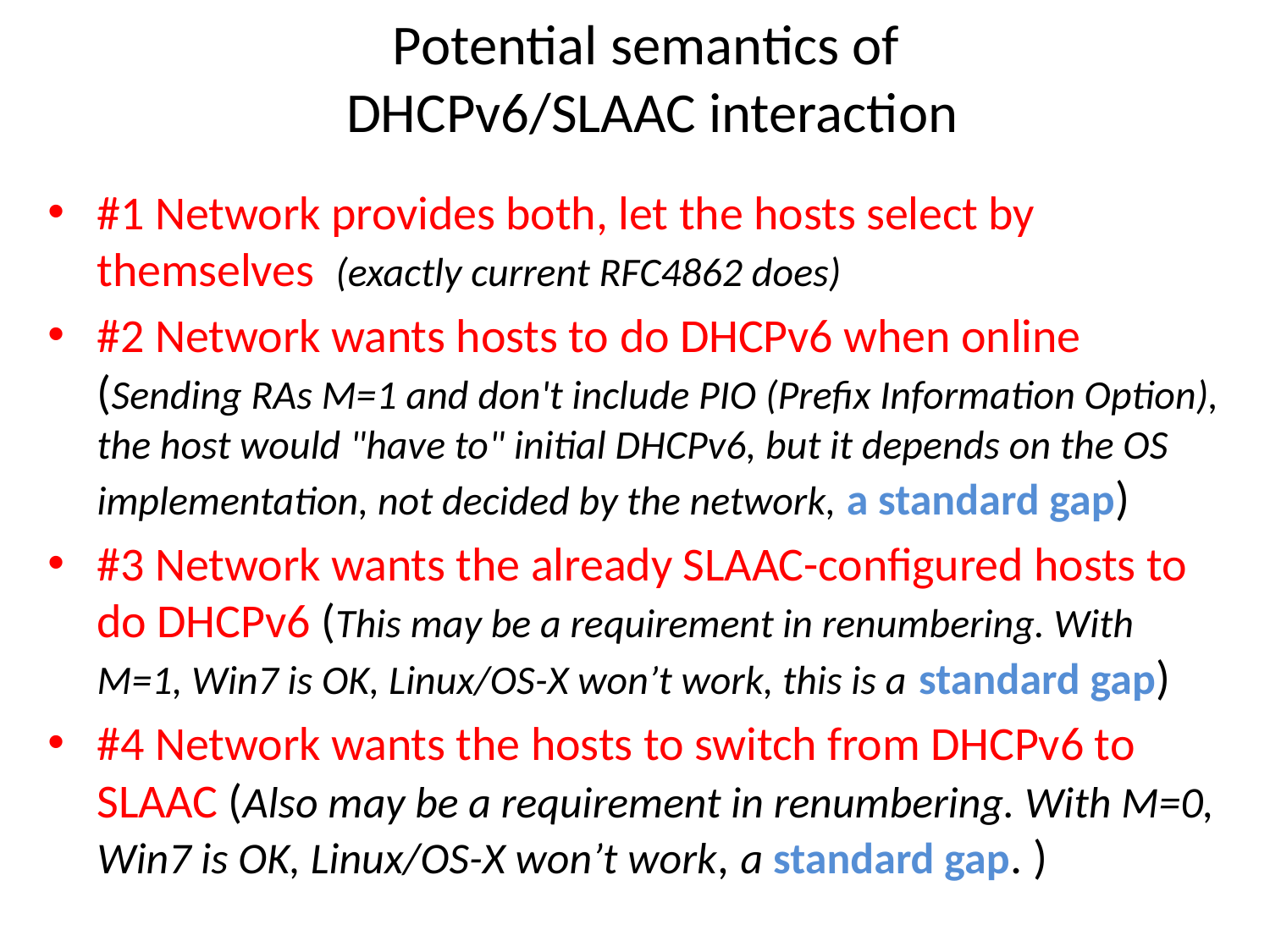

# Potential semantics of DHCPv6/SLAAC interaction
#1 Network provides both, let the hosts select by themselves  (exactly current RFC4862 does)
#2 Network wants hosts to do DHCPv6 when online (Sending RAs M=1 and don't include PIO (Prefix Information Option), the host would "have to" initial DHCPv6, but it depends on the OS implementation, not decided by the network, a standard gap)
#3 Network wants the already SLAAC-configured hosts to do DHCPv6 (This may be a requirement in renumbering. With M=1, Win7 is OK, Linux/OS-X won’t work, this is a standard gap)
#4 Network wants the hosts to switch from DHCPv6 to SLAAC (Also may be a requirement in renumbering. With M=0, Win7 is OK, Linux/OS-X won’t work, a standard gap. )